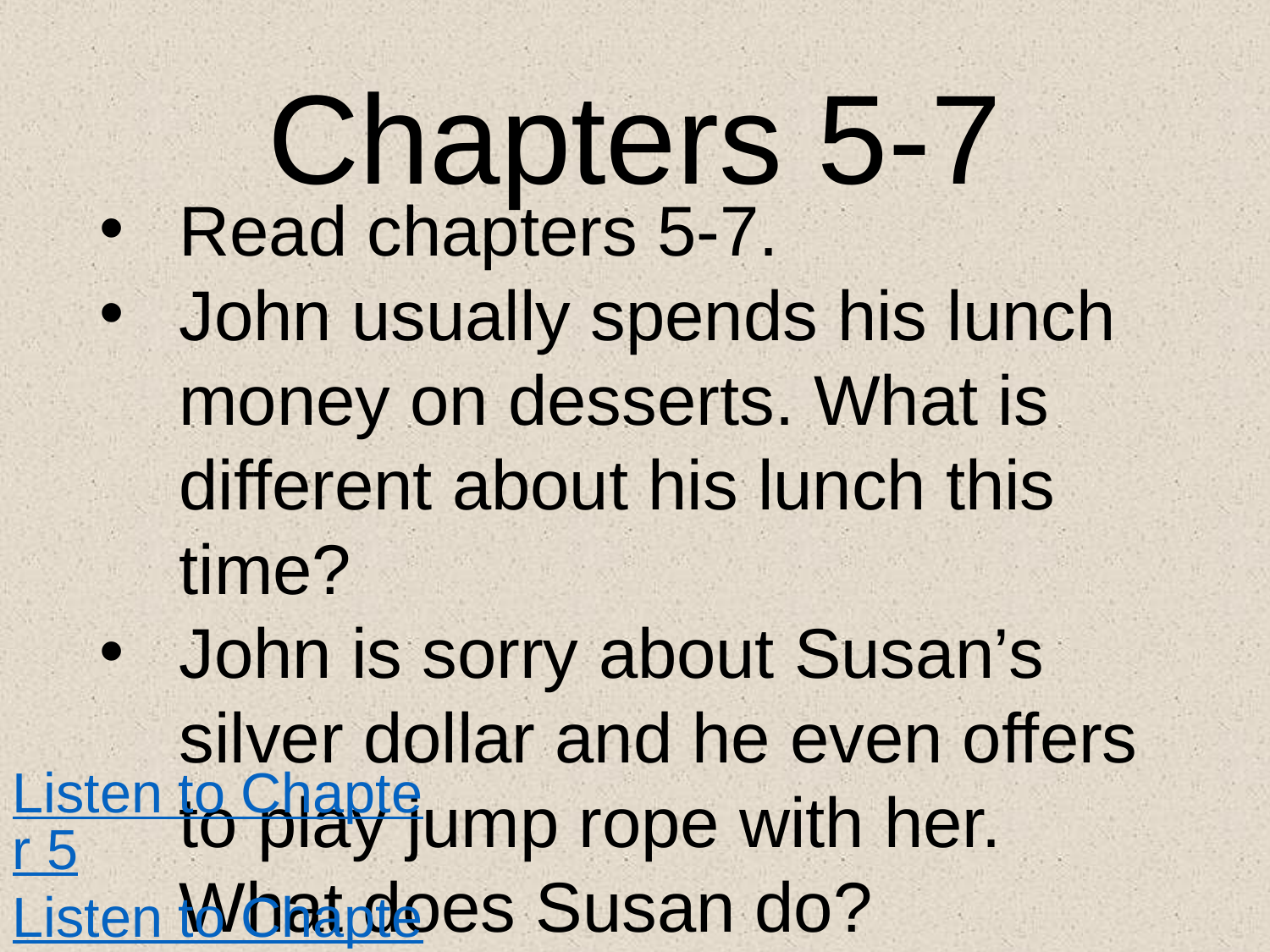

# Chapters 5-7
Read chapters 5-7.
John usually spends his lunch money on desserts. What is different about his lunch this time?
John is sorry about Susan’s silver dollar and he even offers to play jump rope with her. What does Susan do?

Listen to Chapter 5
Listen to Chapter 6
Listen to Chapter 7